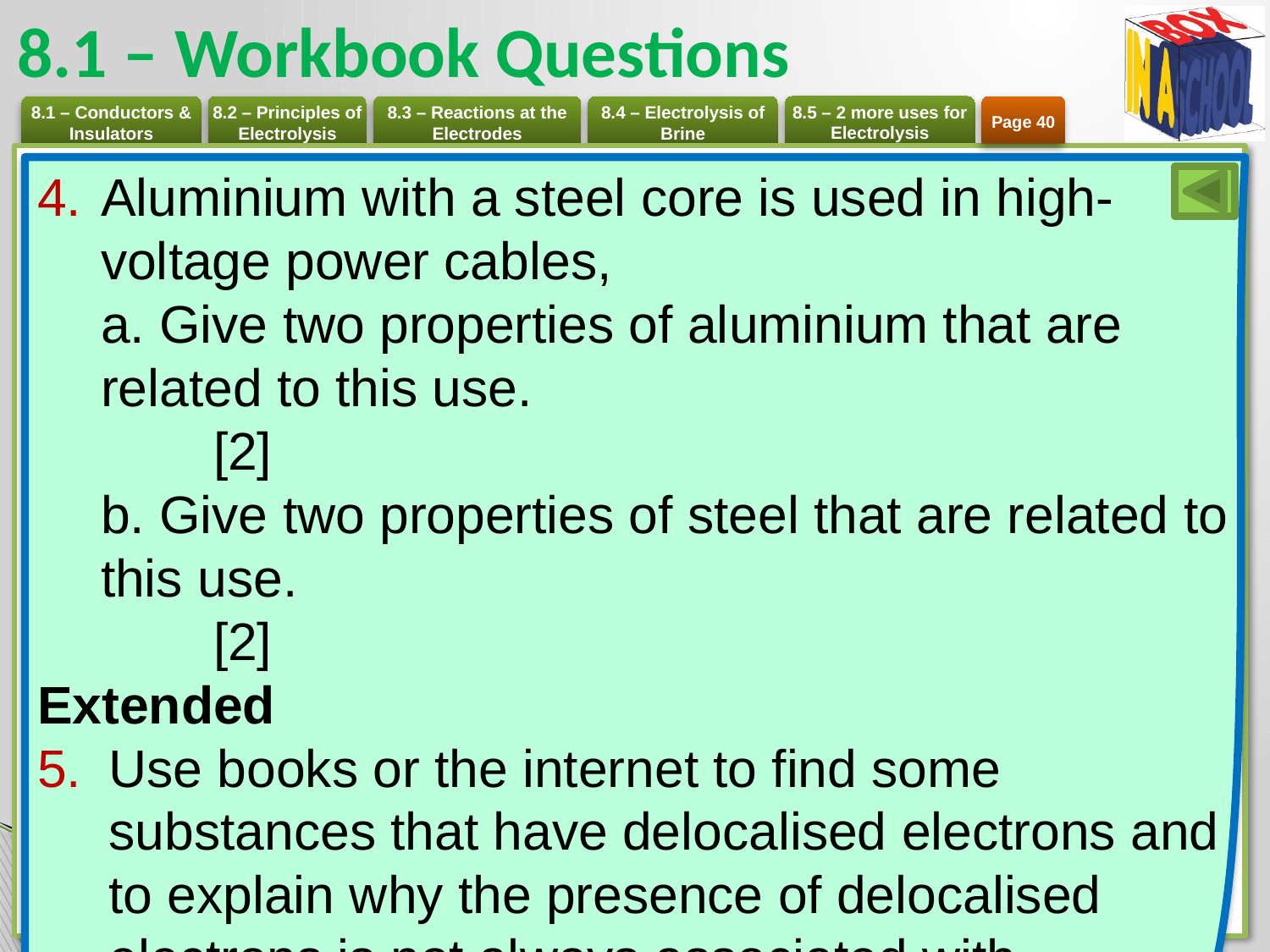

# 8.1 – Workbook Questions
Page 40
Aluminium with a steel core is used in high-voltage power cables,
a. Give two properties of aluminium that are related to this use.		[2]
b. Give two properties of steel that are related to this use. 		[2]
Extended
Use books or the internet to find some substances that have delocalised electrons and to explain why the presence of delocalised electrons is not always associated with
electrical conduction.	[4]